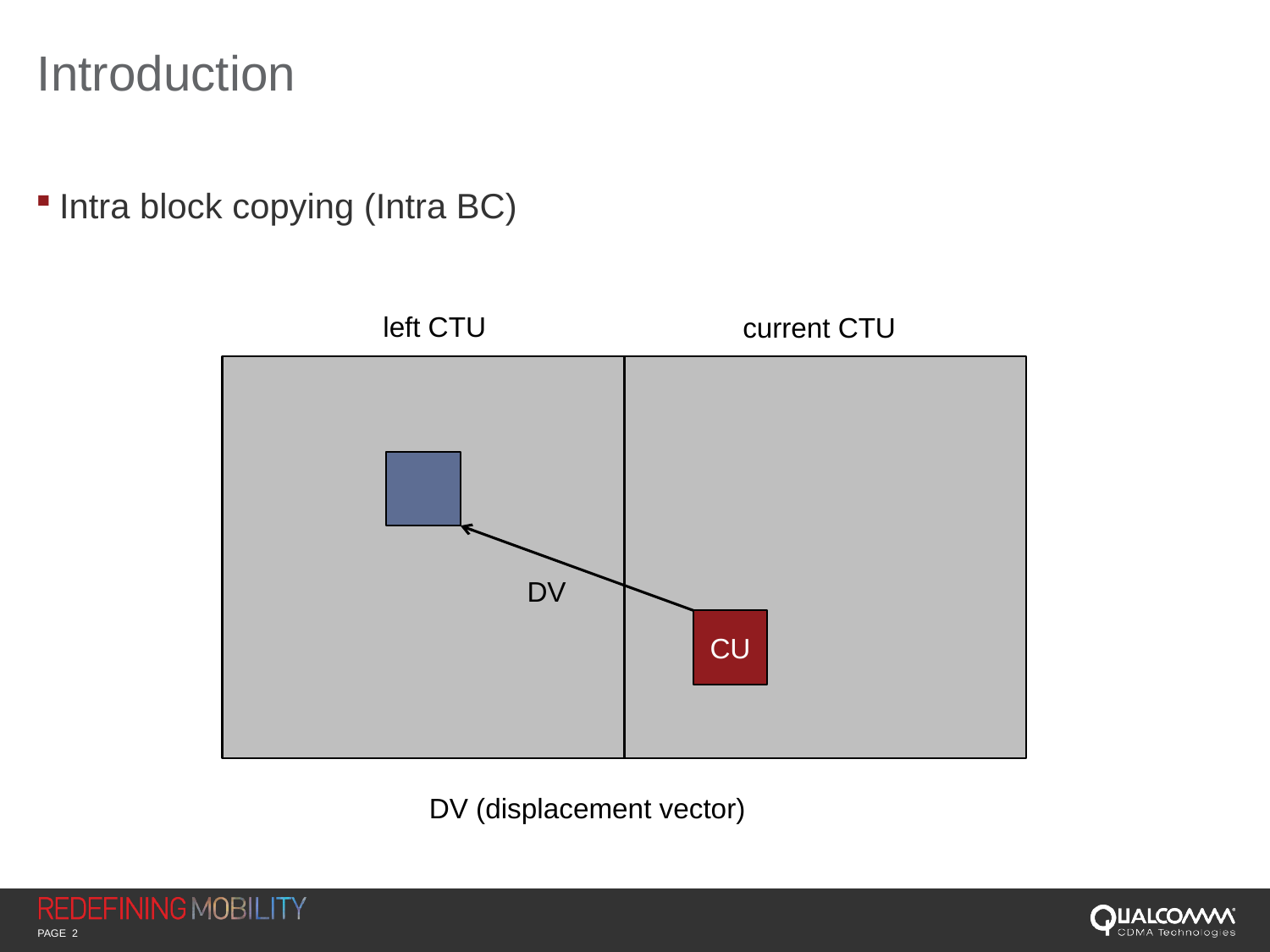

# Introduction

Intra block copying (Intra BC)
left CTU
current CTU

CU
DV
DV (displacement vector)